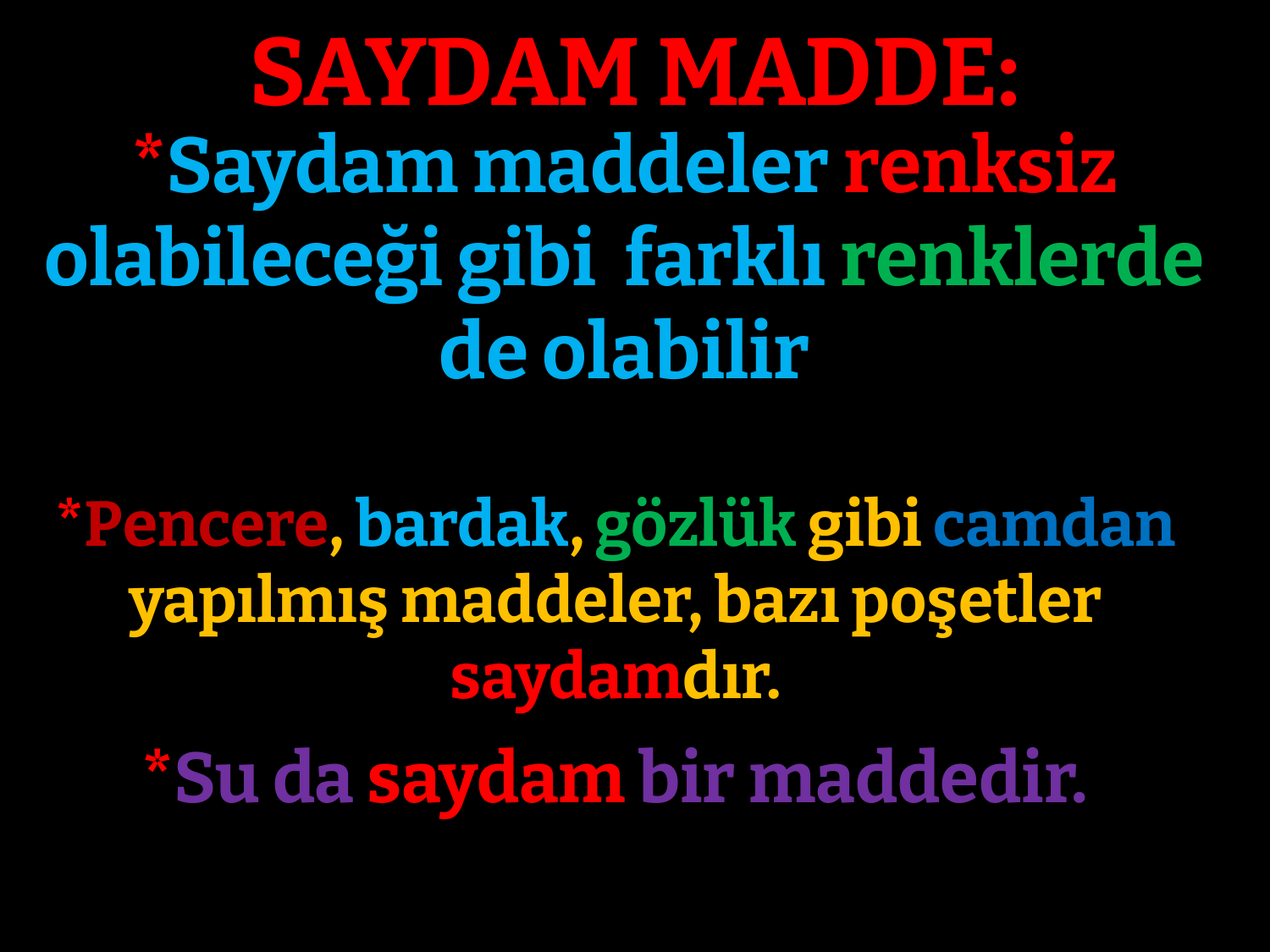

SAYDAM MADDE:
*Saydam maddeler renksiz olabileceği gibi  farklı renklerde de olabilir
#
*Pencere, bardak, gözlük gibi camdan yapılmış maddeler, bazı poşetler saydamdır.

*Su da saydam bir maddedir.